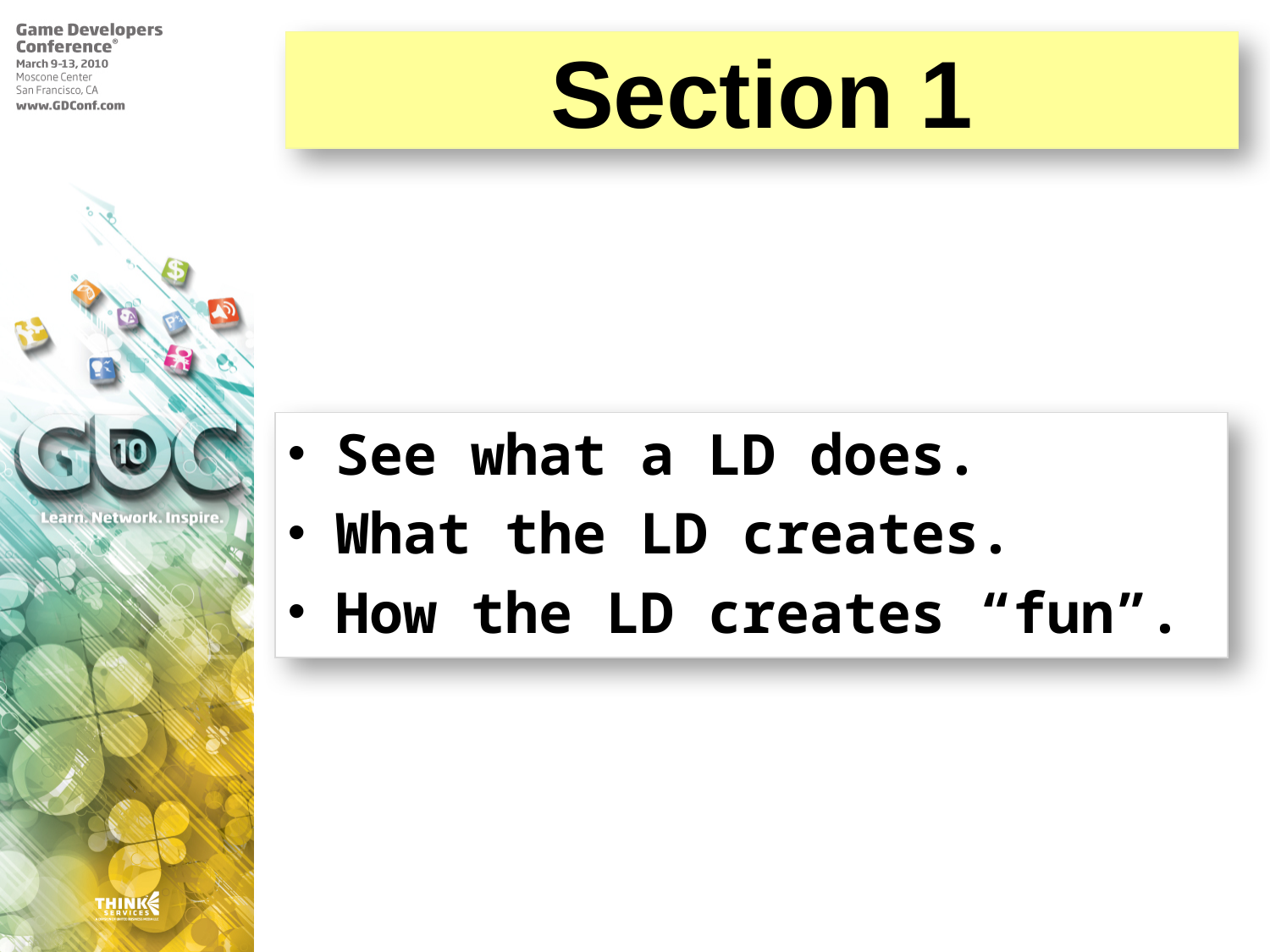

# Section 1
See what a LD does.
What the LD creates.
How the LD creates “fun”.